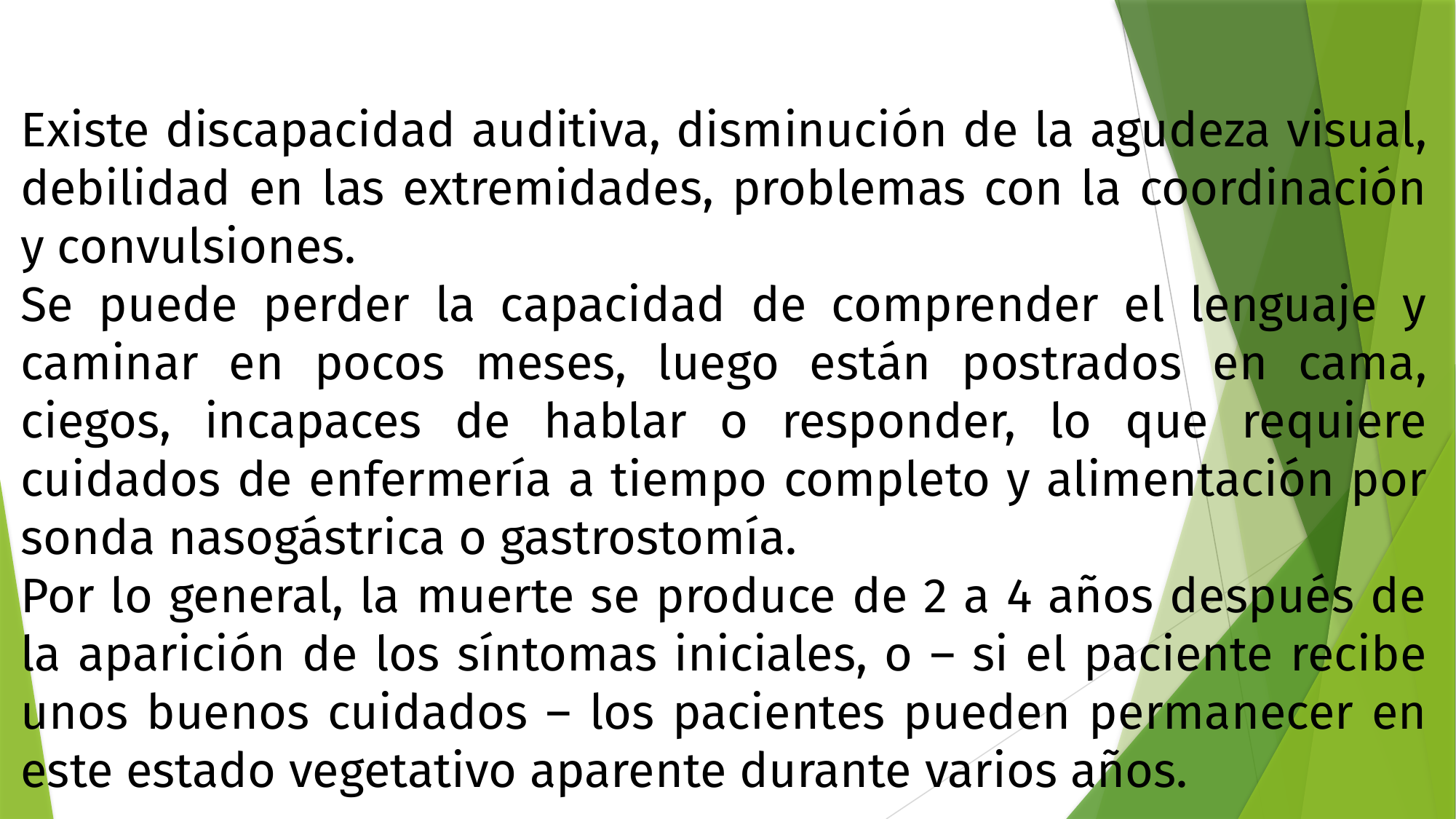

Existe discapacidad auditiva, disminución de la agudeza visual, debilidad en las extremidades, problemas con la coordinación y convulsiones.
Se puede perder la capacidad de comprender el lenguaje y caminar en pocos meses, luego están postrados en cama, ciegos, incapaces de hablar o responder, lo que requiere cuidados de enfermería a tiempo completo y alimentación por sonda nasogástrica o gastrostomía.
Por lo general, la muerte se produce de 2 a 4 años después de la aparición de los síntomas iniciales, o – si el paciente recibe unos buenos cuidados – los pacientes pueden permanecer en este estado vegetativo aparente durante varios años.